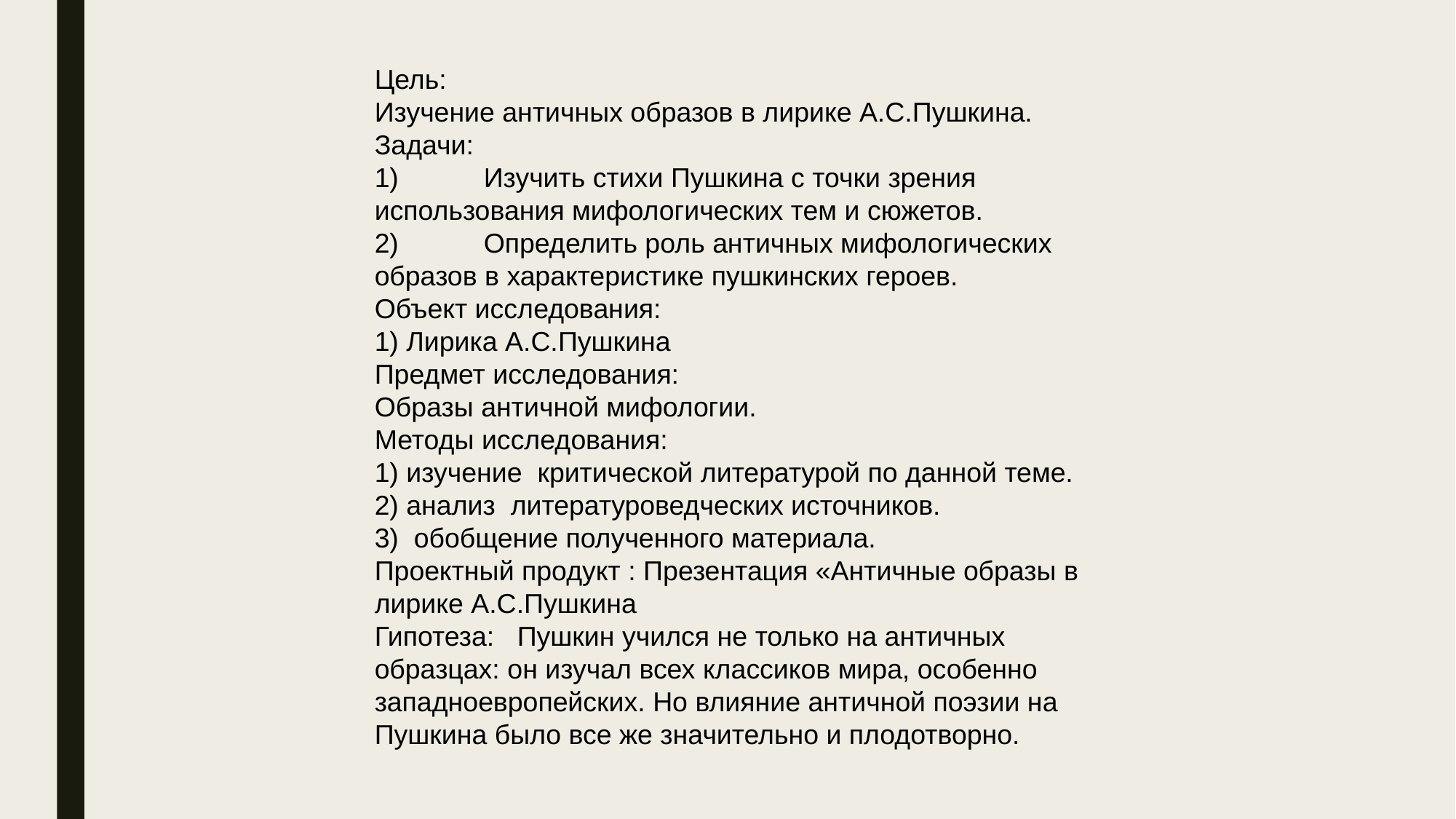

Цель:
Изучение античных образов в лирике А.С.Пушкина.
Задачи:
1)	Изучить стихи Пушкина с точки зрения использования мифологических тем и сюжетов.
2)	Определить роль античных мифологических образов в характеристике пушкинских героев.
Объект исследования:
1) Лирика А.С.Пушкина
Предмет исследования:
Образы античной мифологии.
Методы исследования:
1) изучение  критической литературой по данной теме.
2) анализ  литературоведческих источников.
3)  обобщение полученного материала.
Проектный продукт : Презентация «Античные образы в лирике А.С.Пушкина
Гипотеза:   Пушкин учился не только на античных образцах: он изучал всех классиков мира, особенно западноевропейских. Но влияние античной поэзии на Пушкина было все же значительно и плодотворно.